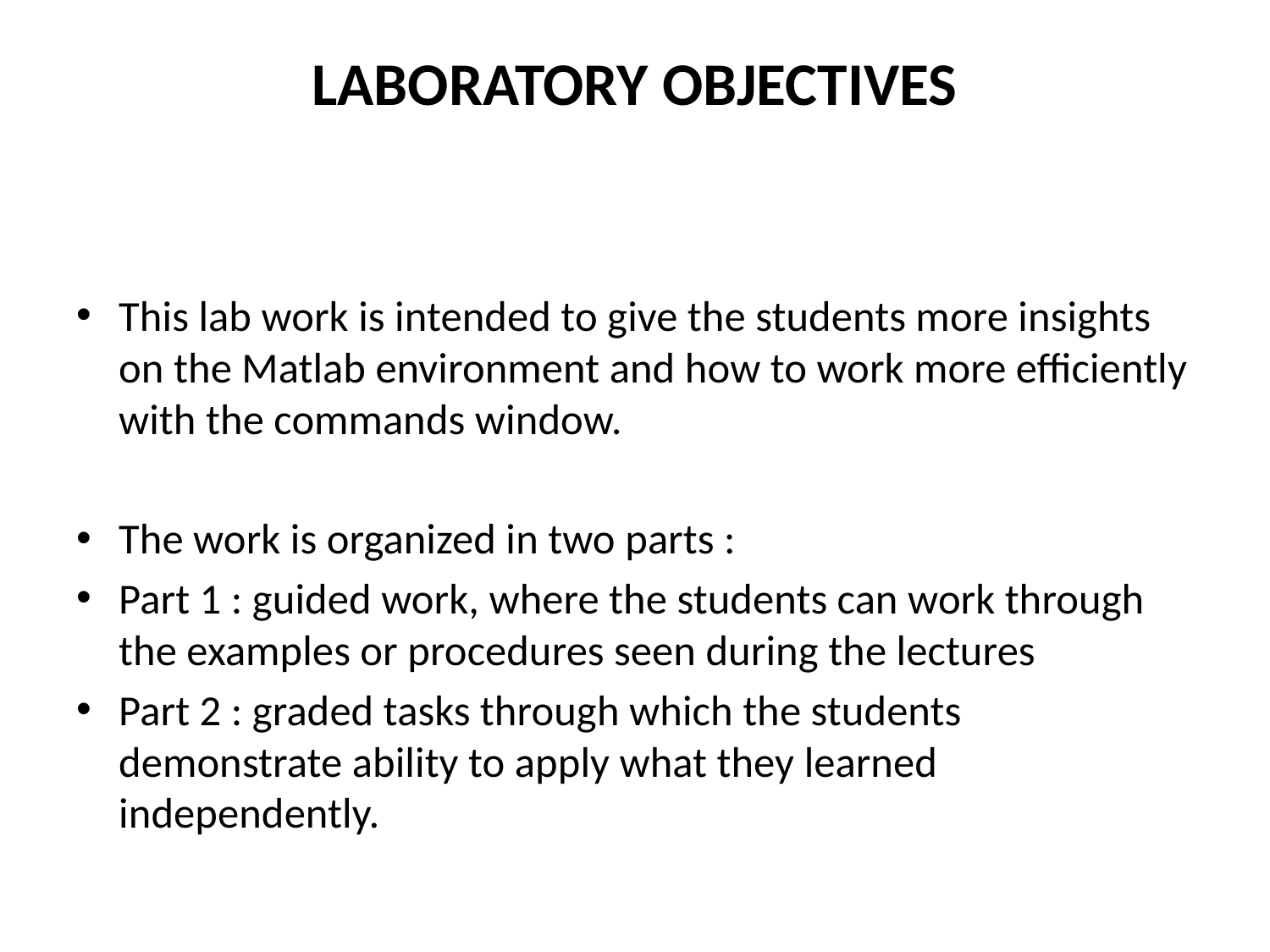

# LABORATORY OBJECTIVES

This lab work is intended to give the students more insights on the Matlab environment and how to work more efficiently with the commands window.

The work is organized in two parts :
Part 1 : guided work, where the students can work through the examples or procedures seen during the lectures
Part 2 : graded tasks through which the students demonstrate ability to apply what they learned independently.